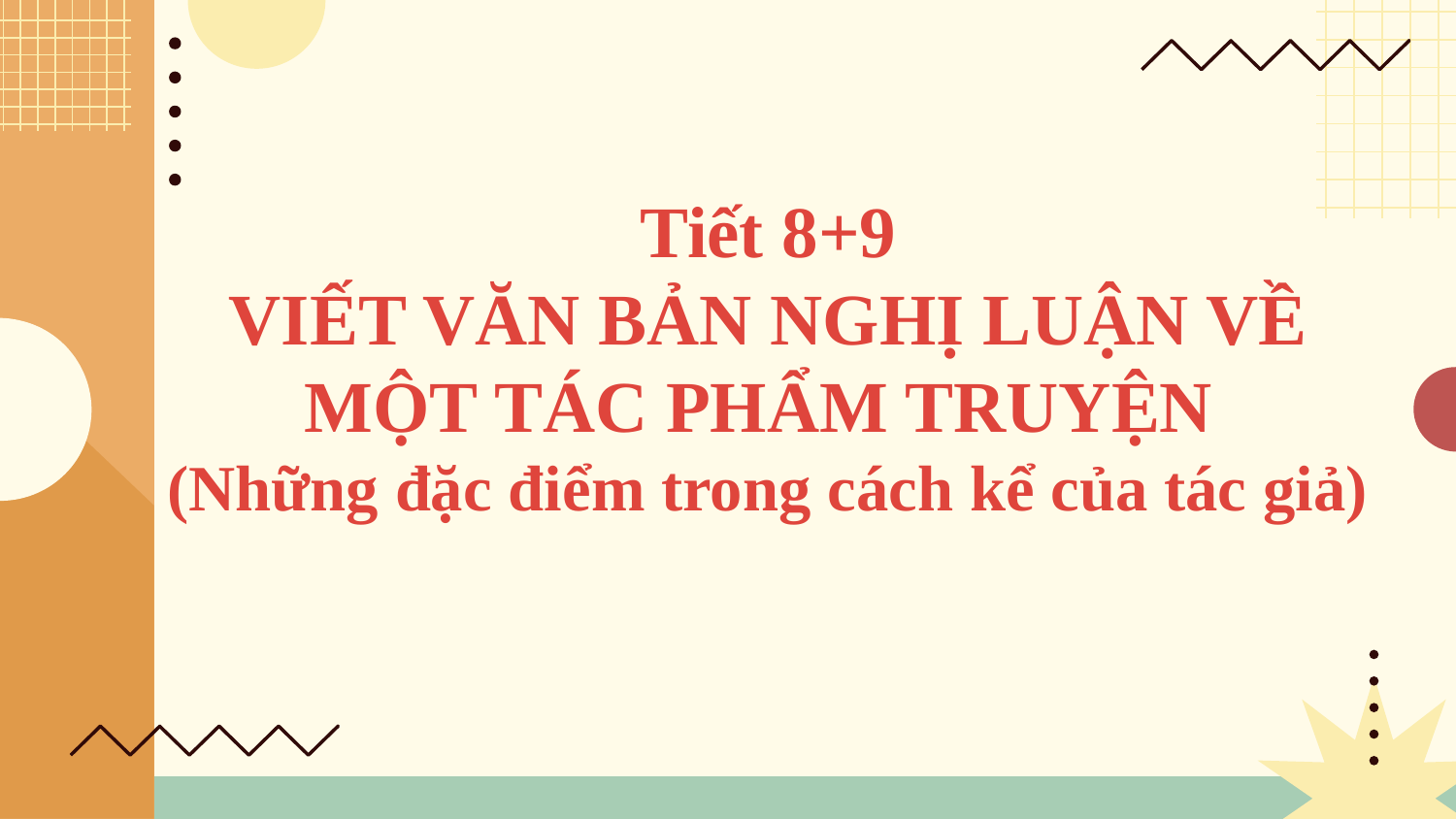

# Tiết 8+9 VIẾT VĂN BẢN NGHỊ LUẬN VỀ MỘT TÁC PHẨM TRUYỆN (Những đặc điểm trong cách kể của tác giả)